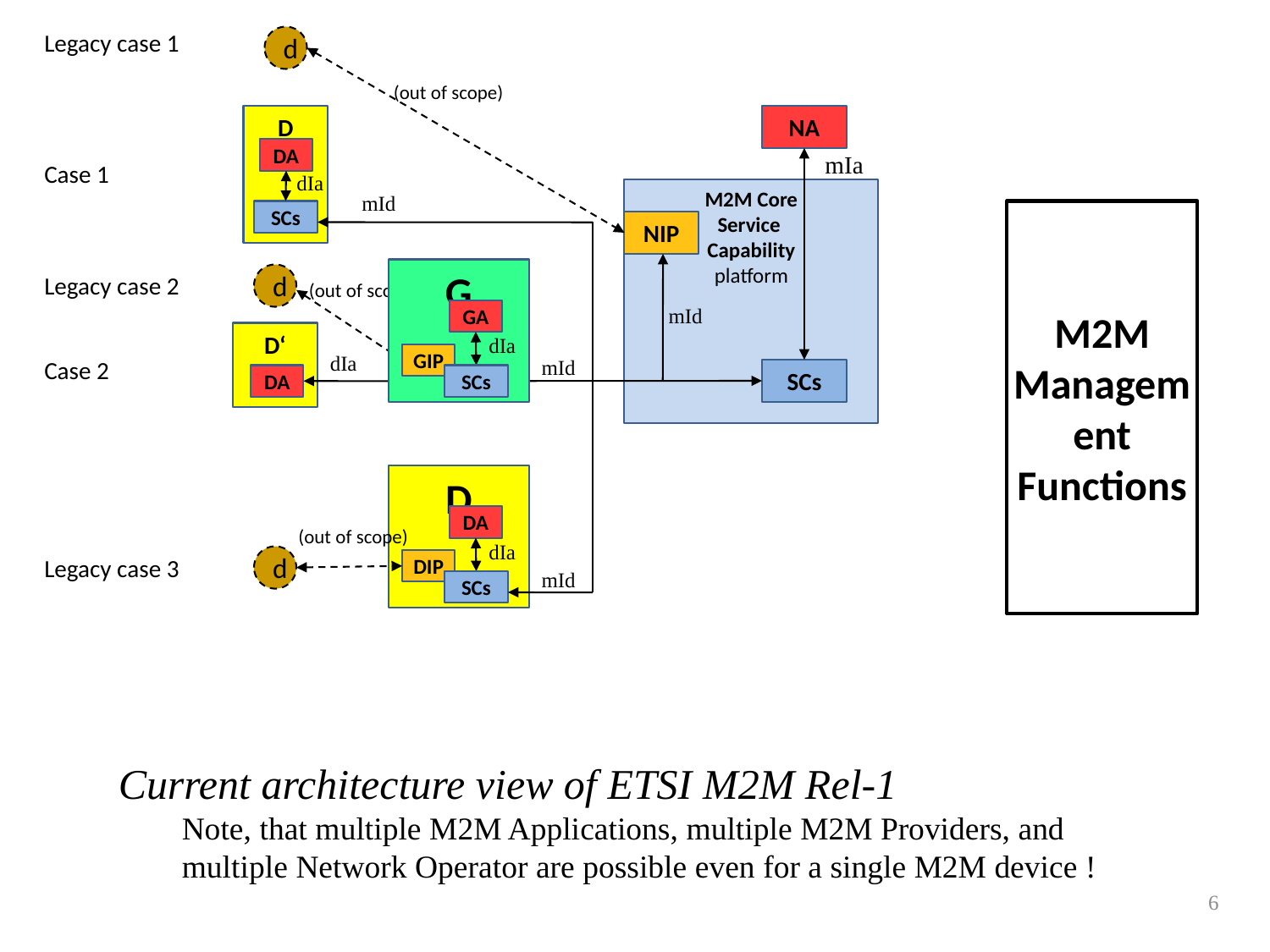

Legacy case 1
d
(out of scope)
D
DA
dIa
SCs
NA
mIa
Case 1
M2M Core
Service
Capability
platform
mId
M2M
Management
Functions
NIP
G
GA
dIa
GIP
SCs
Legacy case 2
d
(out of scope)
mId
D‘
DA
dIa
mId
Case 2
SCs
D
DA
(out of scope)
dIa
Legacy case 3
d
DIP
mId
SCs
Current architecture view of ETSI M2M Rel-1
Note, that multiple M2M Applications, multiple M2M Providers, and multiple Network Operator are possible even for a single M2M device !
6